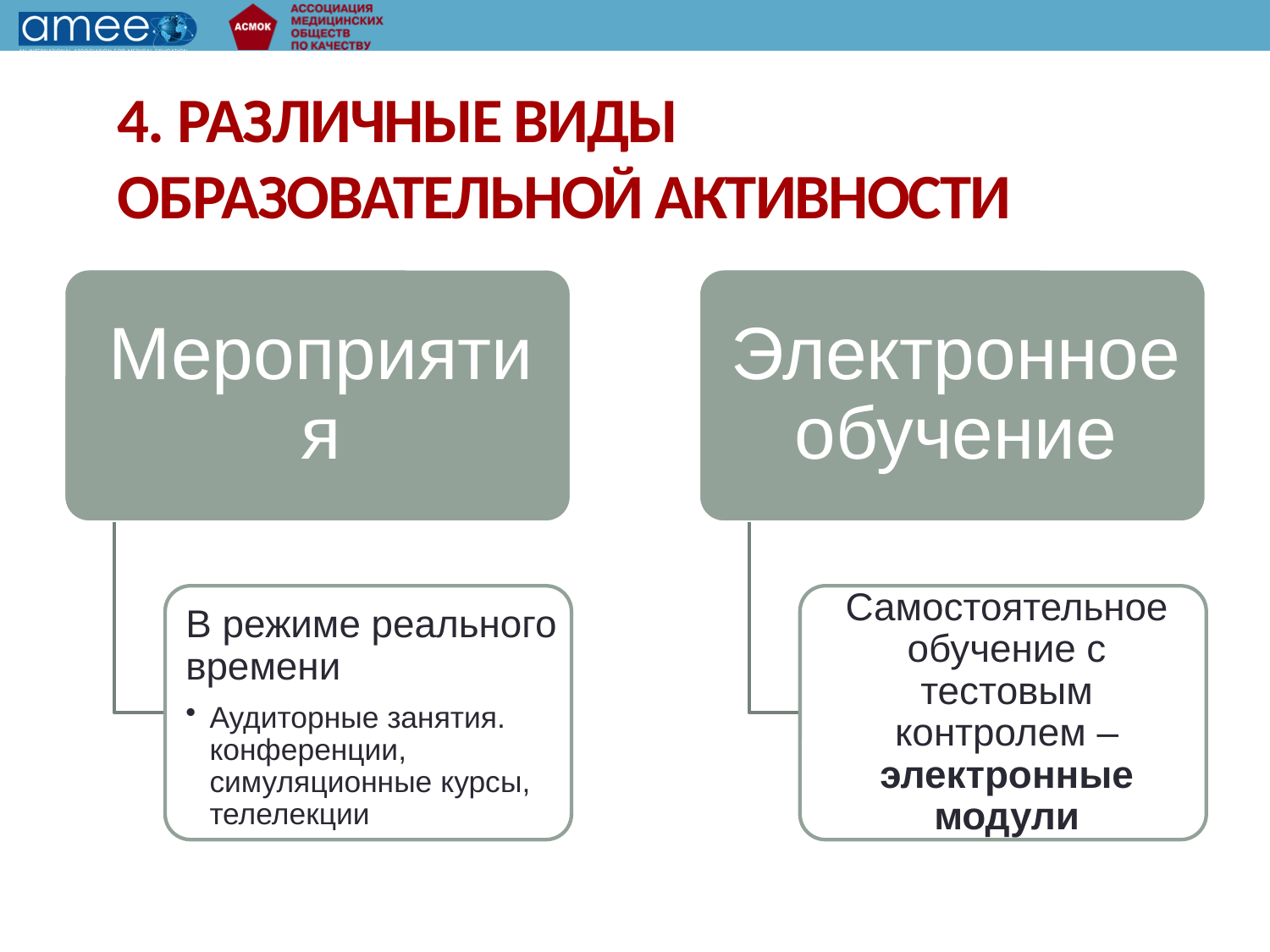

# 4. РАЗЛИЧНЫЕ ВИДЫ ОБРАЗОВАТЕЛЬНОЙ АКТИВНОСТИ
Мероприятия
В режиме реального времени
Аудиторные занятия. конференции, симуляционные курсы, телелекции
Электронное обучение
Самостоятельное обучение с тестовым контролем –электронные модули